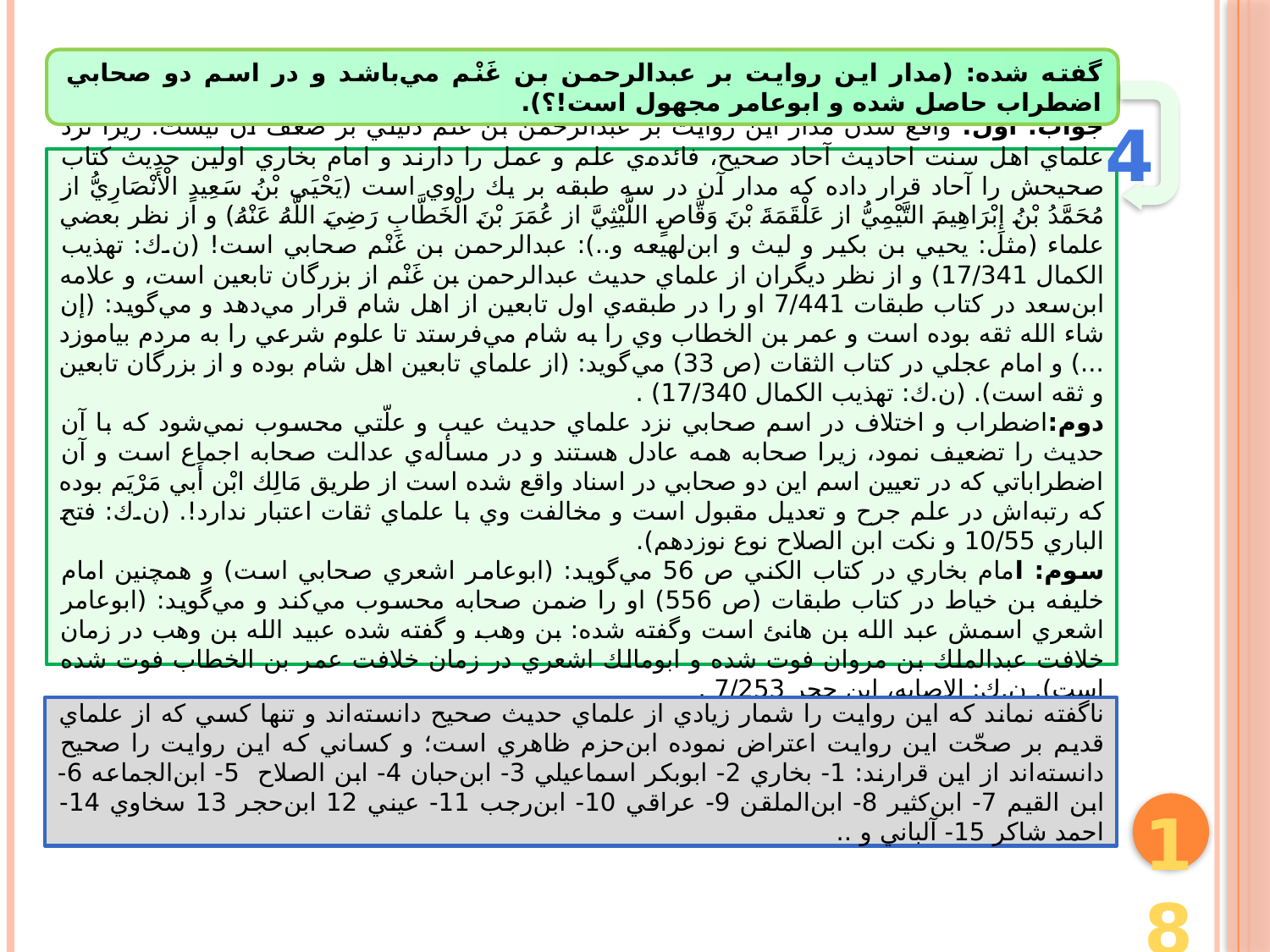

گفته شده: (مدار اين روايت بر عبد‌الرحمن بن غَنْم مي‌باشد و در اسم دو صحابي اضطراب حاصل شده و ابوعامر مجهول است!؟).
4

جواب: اول: واقع شدن مدار اين روايت بر عبد‌الرحمن بن غَنْم دليلي بر ضعف آن نيست؛ زيرا نزد علماي اهل سنت احاديث آحاد صحيح، فائده‌ي علم و عمل را دارند و امام بخاري اولين حديث كتاب صحيحش را آحاد قرار داده كه مدار آن در سه طبقه بر يك راوي است (يَحْيَى بْنُ سَعِيدٍ الْأَنْصَارِيُّ از مُحَمَّدُ بْنُ إِبْرَاهِيمَ التَّيْمِيُّ از عَلْقَمَةَ بْنَ وَقَّاصٍ اللَّيْثِيَّ از عُمَرَ بْنَ الْخَطَّابِ رَضِيَ اللَّهُ عَنْهُ) و از نظر بعضي علماء (مثل: يحيي بن بكير و ليث و ابن‌لهيعه و..): عبد‌الرحمن بن غَنْم صحابي است! (ن.ك: تهذيب الكمال 17/341) و از نظر ديگران از علماي حديث عبد‌الرحمن بن غَنْم از بزرگان تابعين است، و علامه ابن‌سعد در كتاب طبقات 7/441 او را در طبقه‌ي اول تابعين از اهل شام قرار مي‌دهد و مي‌گويد: (إن شاء الله ثقه بوده است و عمر بن الخطاب وي را به شام مي‌فرستد تا علوم شرعي را به مردم بياموزد ...) و امام عجلي در كتاب الثقات (ص 33) مي‌گويد: (از علماي تابعين اهل شام بوده و از بزرگان تابعين و ثقه است). (ن.ك: تهذيب الكمال 17/340) .
دوم:اضطراب و اختلاف در اسم صحابي نزد علماي حديث عيب و علّتي محسوب نمي‌شود كه با آن حديث را تضعيف نمود، زيرا صحابه همه عادل هستند و در مسأله‌ي عدالت صحابه اجماع است و آن اضطراباتي كه در تعيين اسم اين دو صحابي در اسناد واقع شده است از طريق مَالِك ابْن أَبي مَرْيَم بوده كه رتبه‌اش در علم جرح و تعديل مقبول است و مخالفت وي با علماي ثقات اعتبار ندارد!. (ن.ك: فتح الباري 10/55 و نكت ابن الصلاح نوع نوزدهم).
سوم: امام بخاري در كتاب الكني ص 56 مي‌گويد: (ابوعامر اشعري صحابي است) و همچنين امام خليفه بن خياط در كتاب طبقات (ص 556) او را ضمن صحابه محسوب مي‌كند و مي‌گويد: (ابوعامر اشعري اسمش عبد الله بن هانئ است وگفته شده: بن وهب و گفته شده عبيد الله بن وهب در زمان خلافت عبدالملك بن مروان فوت شده و ابومالك اشعري در زمان خلافت عمر بن الخطاب فوت شده است). ن.ك: الاصابه، ابن حجر 7/253 .
ناگفته نماند كه اين روايت را شمار زيادي از علماي حديث صحيح دانسته‌اند و تنها كسي كه از علماي قديم بر صحّت اين روايت اعتراض نموده ابن‌حزم ظاهري است؛ و كساني كه اين روايت را صحيح دانسته‌اند از اين قرارند: 1- بخاري 2- ابوبكر اسماعيلي 3- ابن‌حبان 4- ابن الصلاح  5- ابن‌الجماعه 6-ابن القيم 7- ابن‌كثير 8- ابن‌الملقن 9- عراقي 10- ابن‌رجب 11- عيني 12 ابن‌حجر 13 سخاوي 14- احمد شاكر 15- آلباني و ..
18